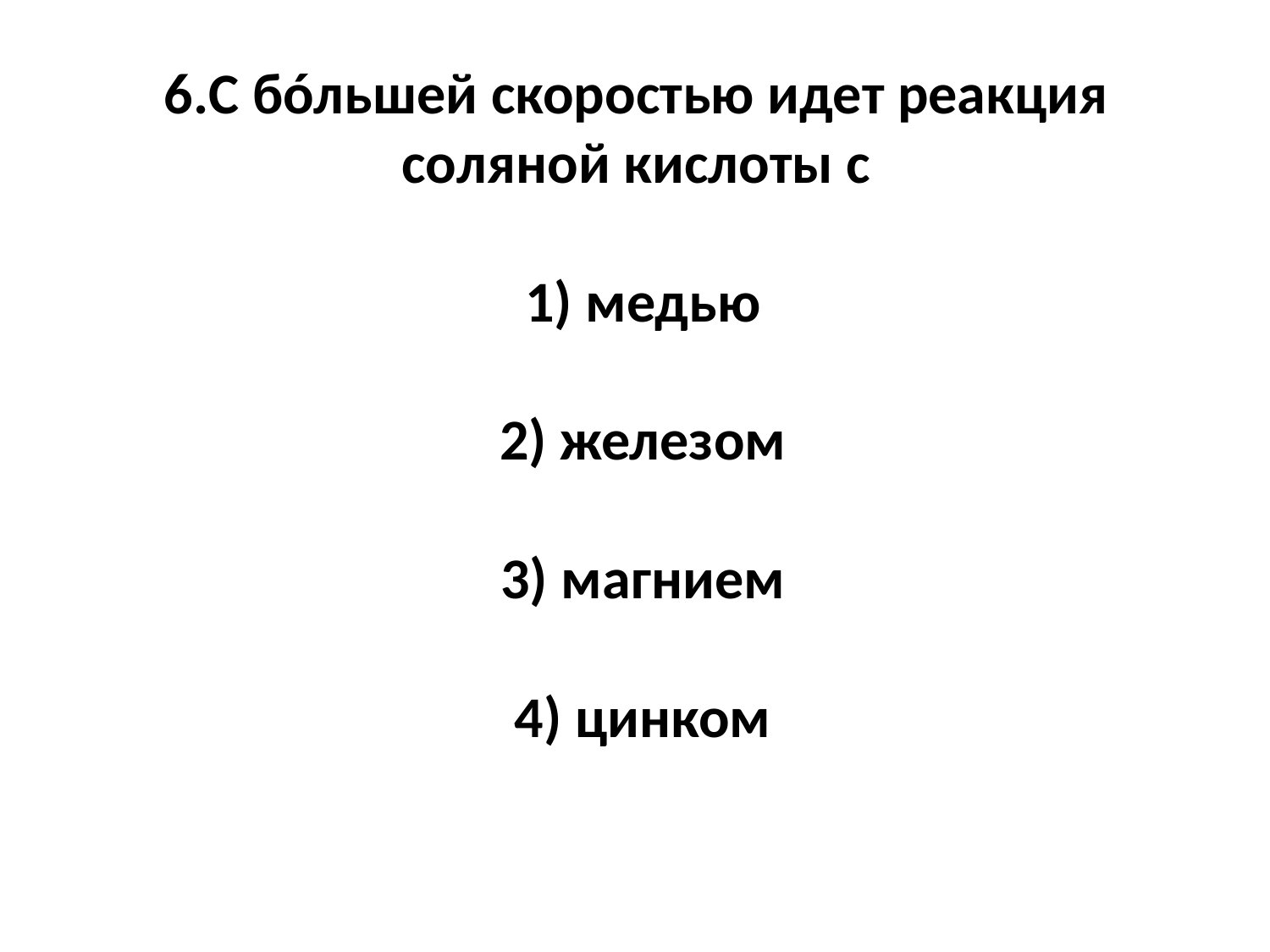

# 6.С бóльшей скоростью идет реакция соляной кислоты с     1) медью     2) железом     3) магнием     4) цинком